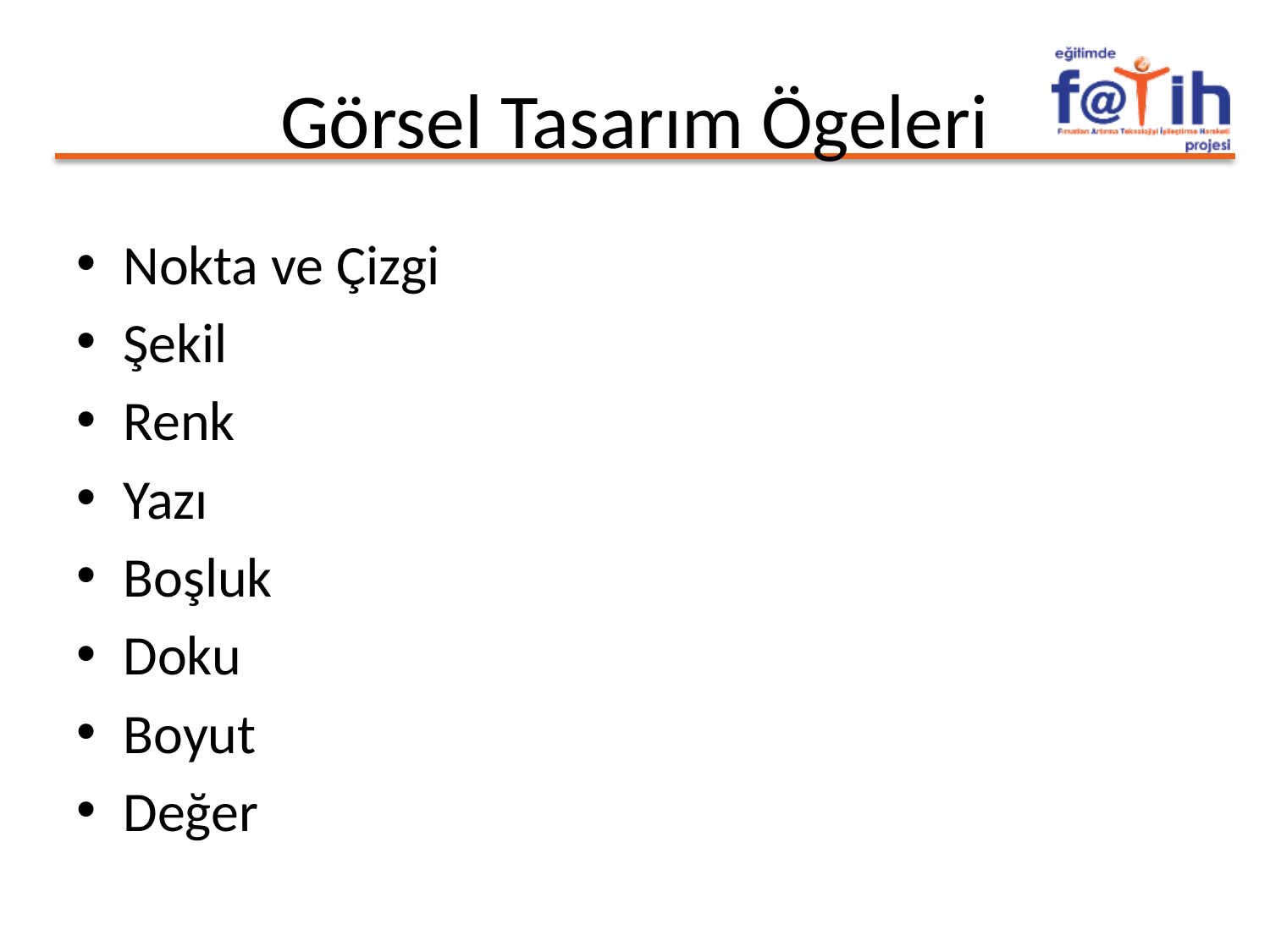

# Görsel Tasarım Ögeleri
Nokta ve Çizgi
Şekil
Renk
Yazı
Boşluk
Doku
Boyut
Değer